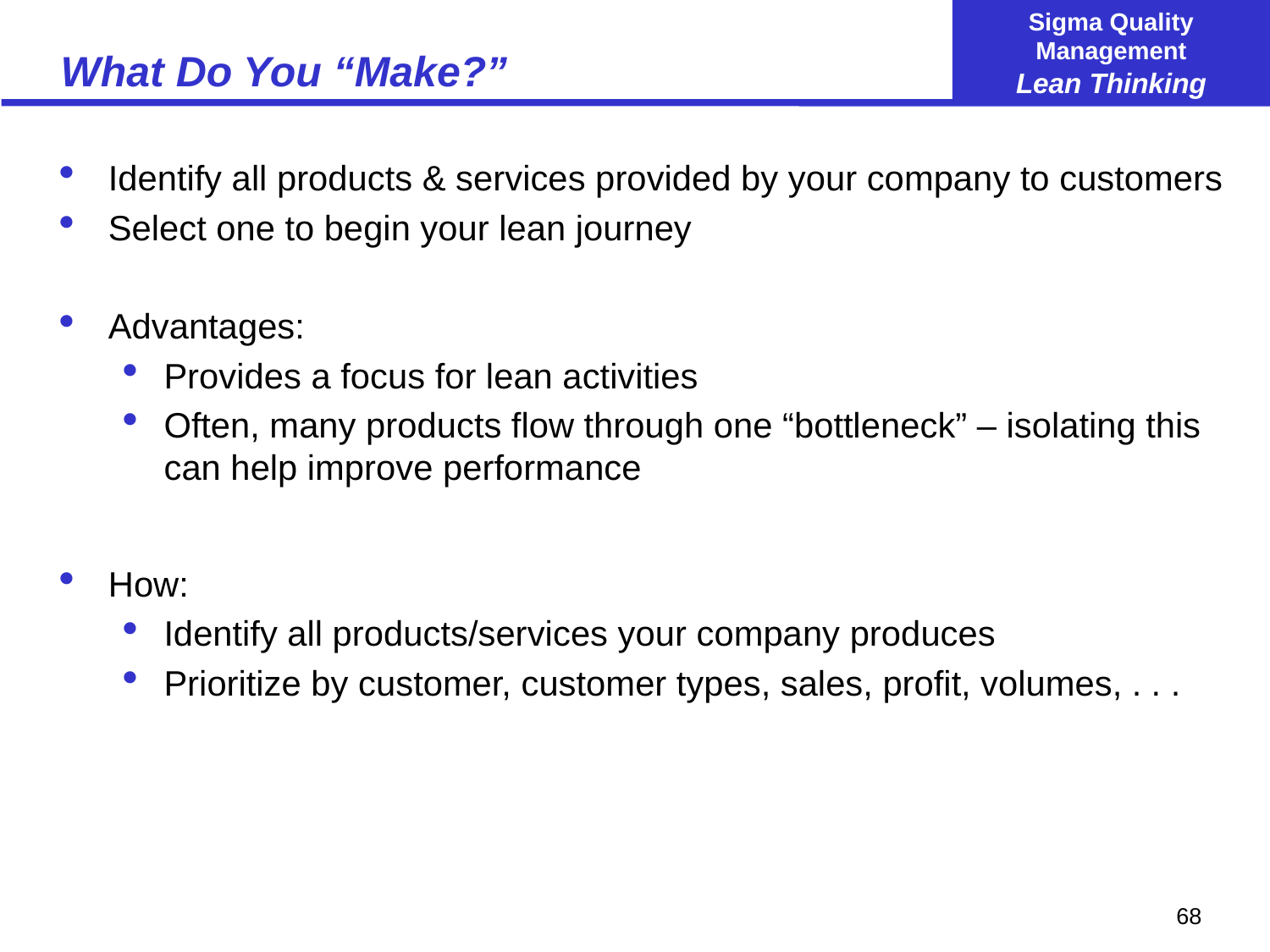

# What Do You “Make?”
Identify all products & services provided by your company to customers
Select one to begin your lean journey

Advantages:
Provides a focus for lean activities
Often, many products flow through one “bottleneck” – isolating this can help improve performance

How:
Identify all products/services your company produces
Prioritize by customer, customer types, sales, profit, volumes, . . .